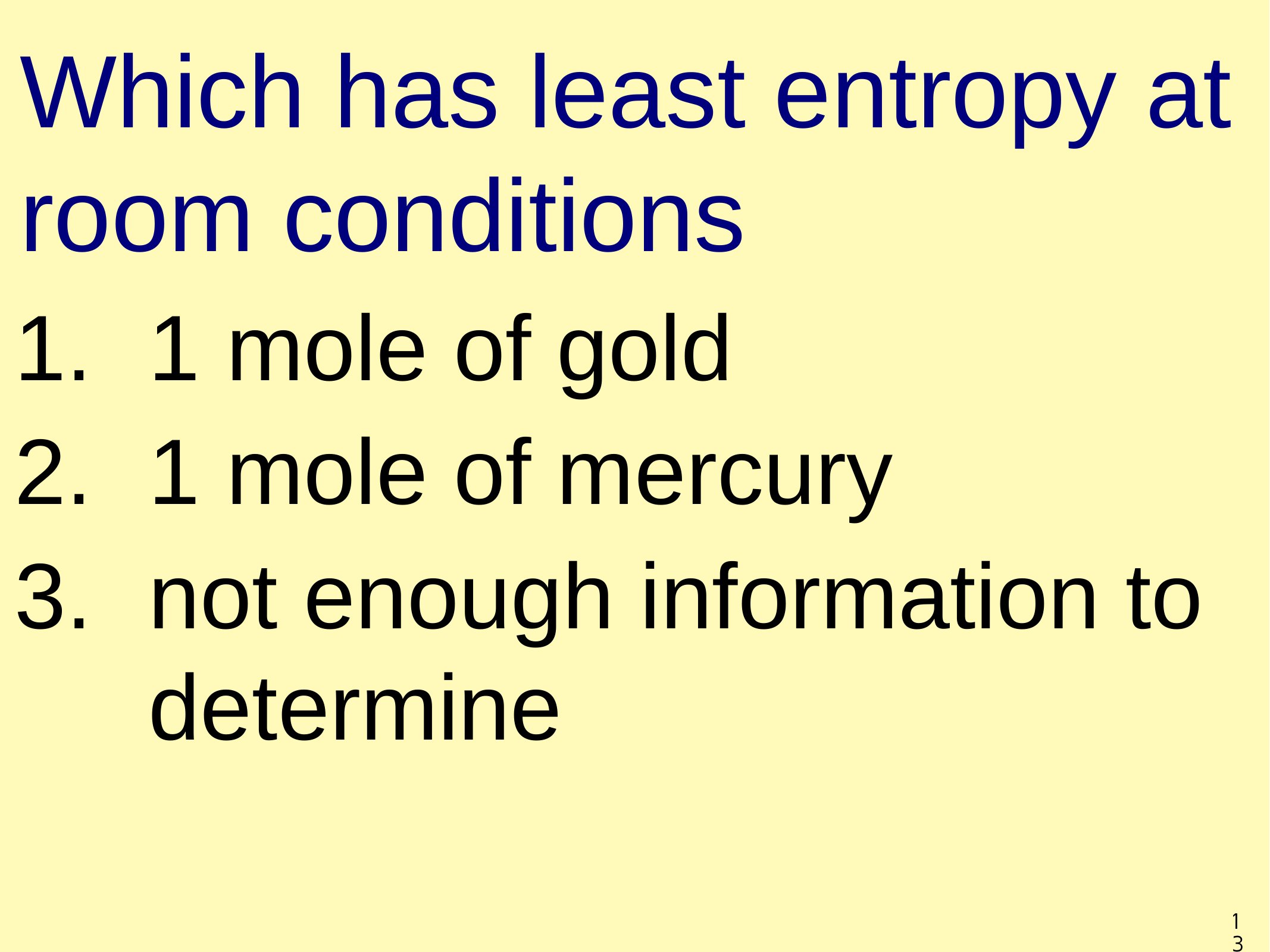

# Which has least entropy at room conditions
1 mole of gold
1 mole of mercury
not enough information to determine
13